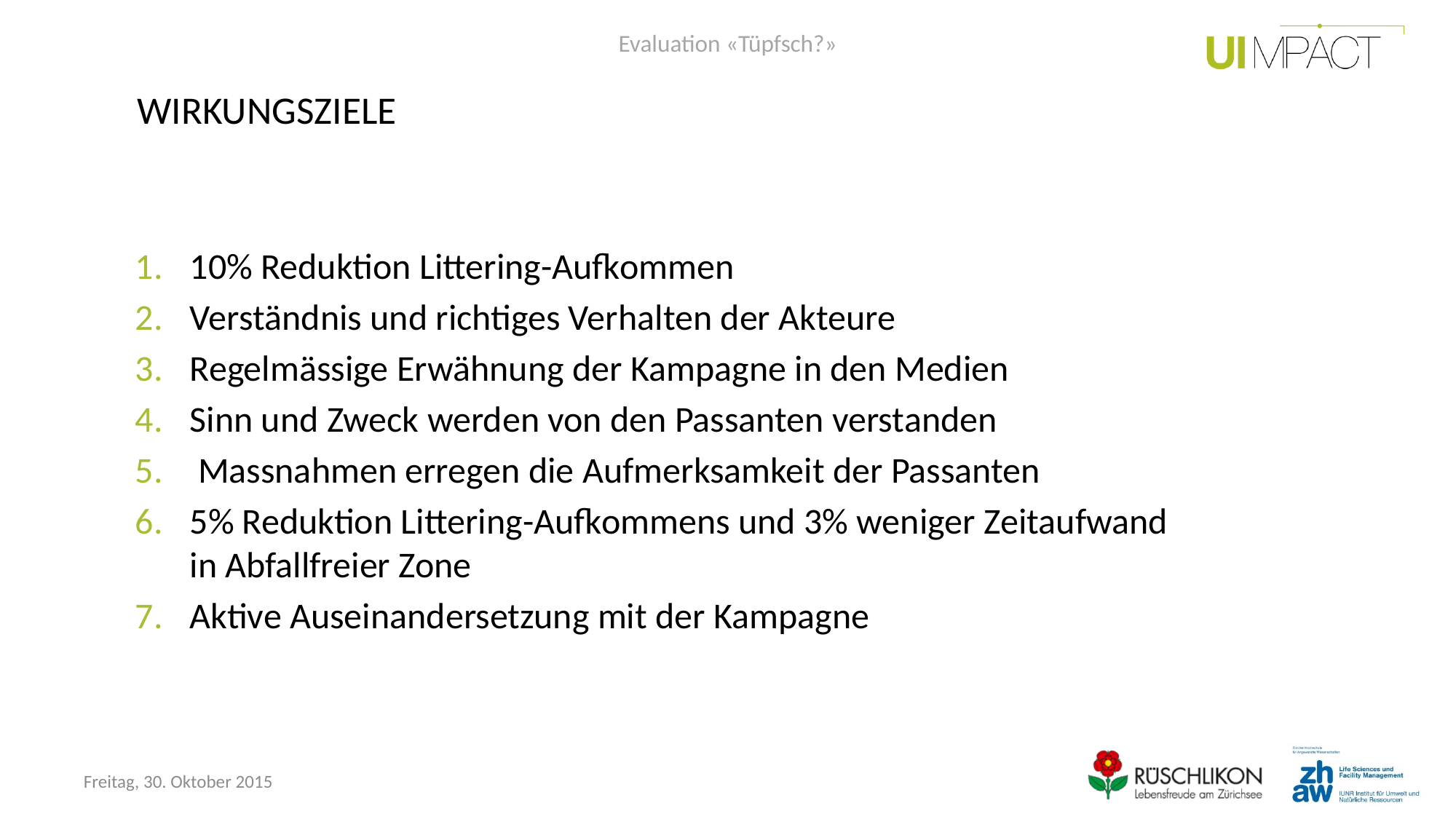

Evaluation «Tüpfsch?»
# WIRKUNGSZIELE
10% Reduktion Littering-Aufkommen
Verständnis und richtiges Verhalten der Akteure
Regelmässige Erwähnung der Kampagne in den Medien
Sinn und Zweck werden von den Passanten verstanden
 Massnahmen erregen die Aufmerksamkeit der Passanten
5% Reduktion Littering-Aufkommens und 3% weniger Zeitaufwand in Abfallfreier Zone
Aktive Auseinandersetzung mit der Kampagne
Freitag, 30. Oktober 2015